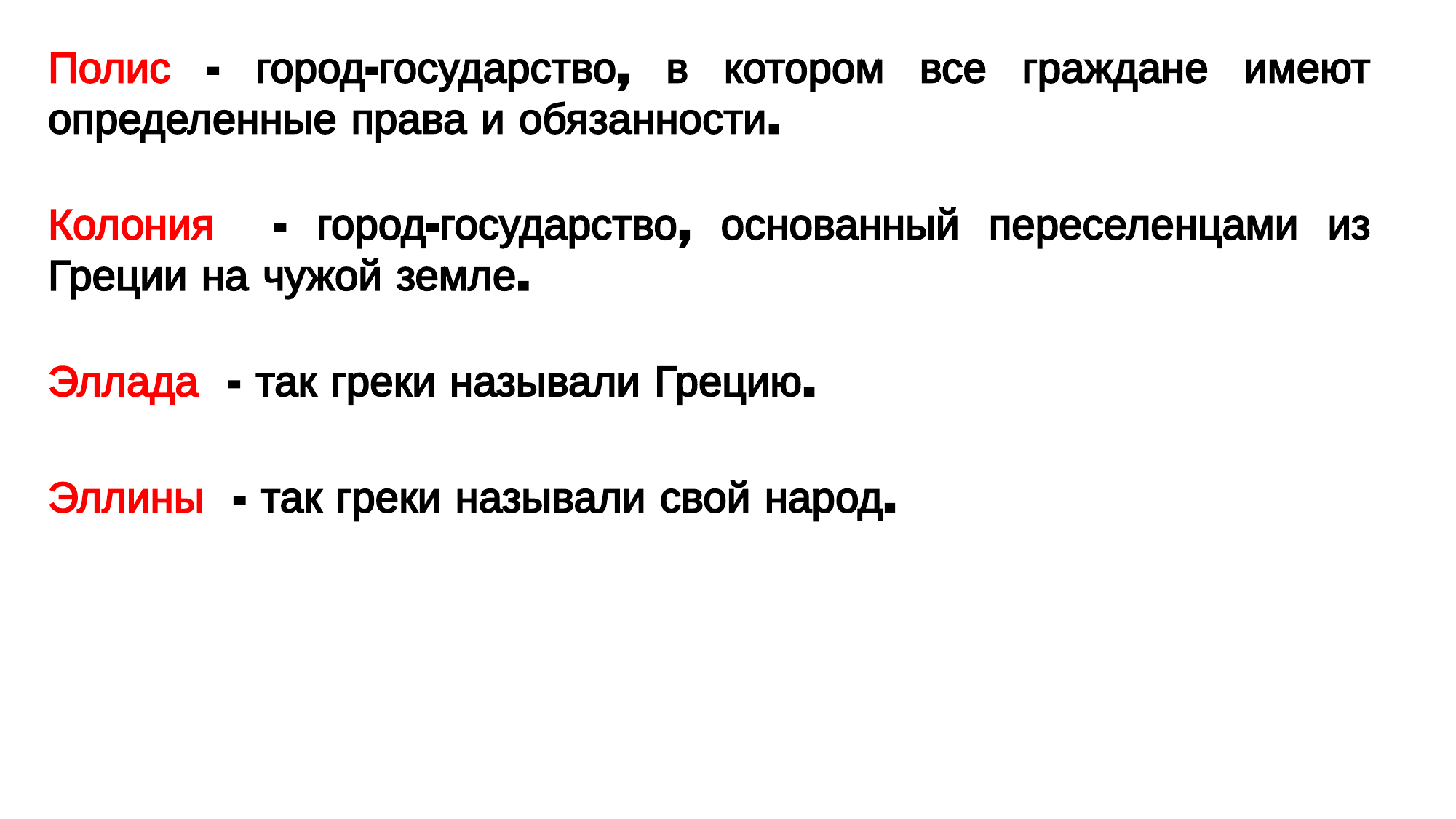

Полис - город-государство, в котором все граждане имеют определенные права и обязанности.
Колония  - город-государство, основанный переселенцами из Греции на чужой земле.
Эллада  - так греки называли Грецию.
Эллины  - так греки называли свой народ.